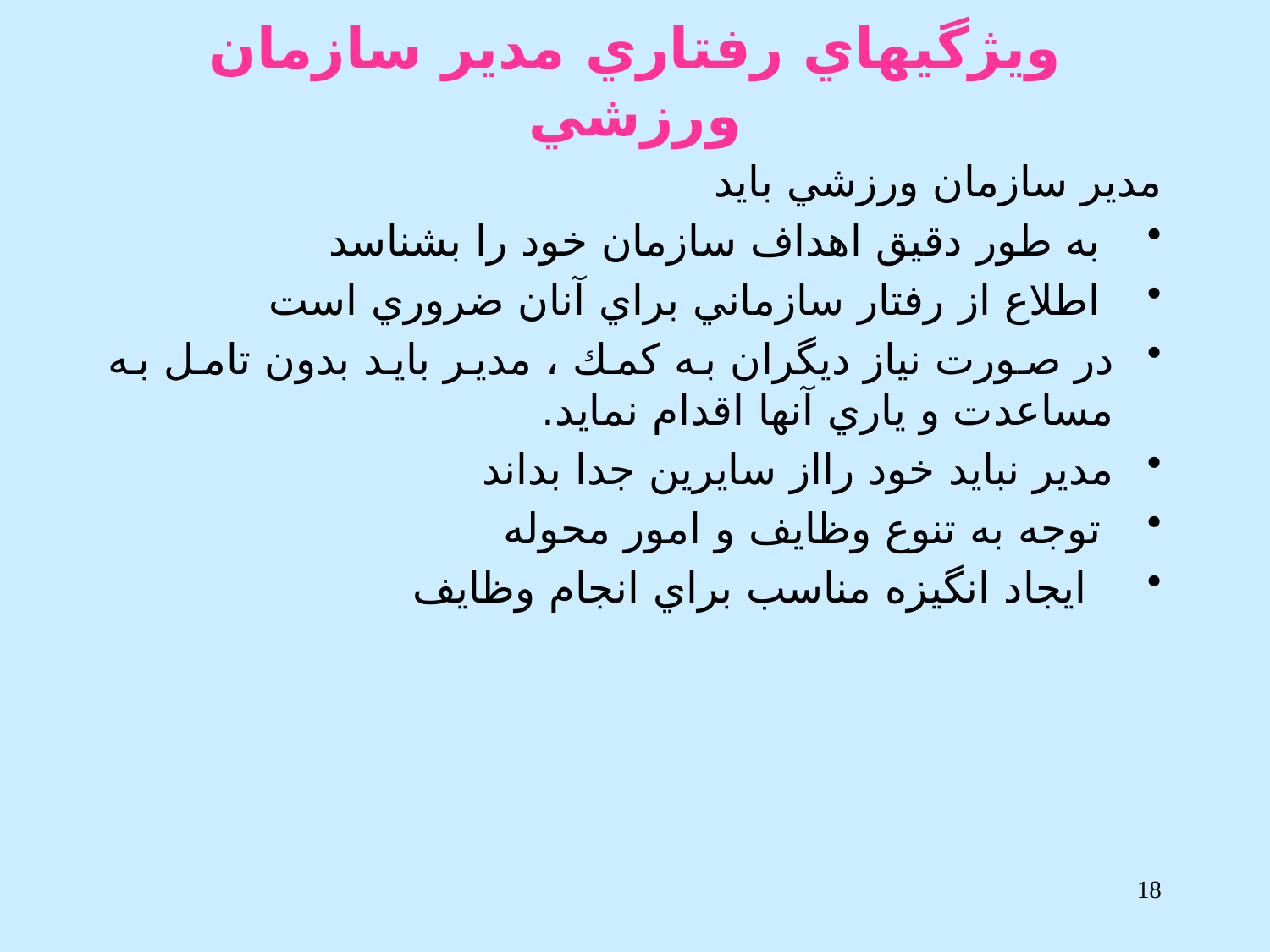

# ويژگيهاي رفتاري مدير سازمان ورزشي
مدير سازمان ورزشي بايد
 به طور دقيق اهداف سازمان خود را بشناسد
 اطلاع از رفتار سازماني براي آنان ضروري است
در صورت نياز ديگران به كمك ، مدير بايد بدون تامل به مساعدت و ياري آنها اقدام نمايد.
مدير نبايد خود رااز سايرين جدا بداند
 توجه به تنوع وظايف و امور محوله
  ايجاد انگيزه مناسب براي انجام وظايف

18